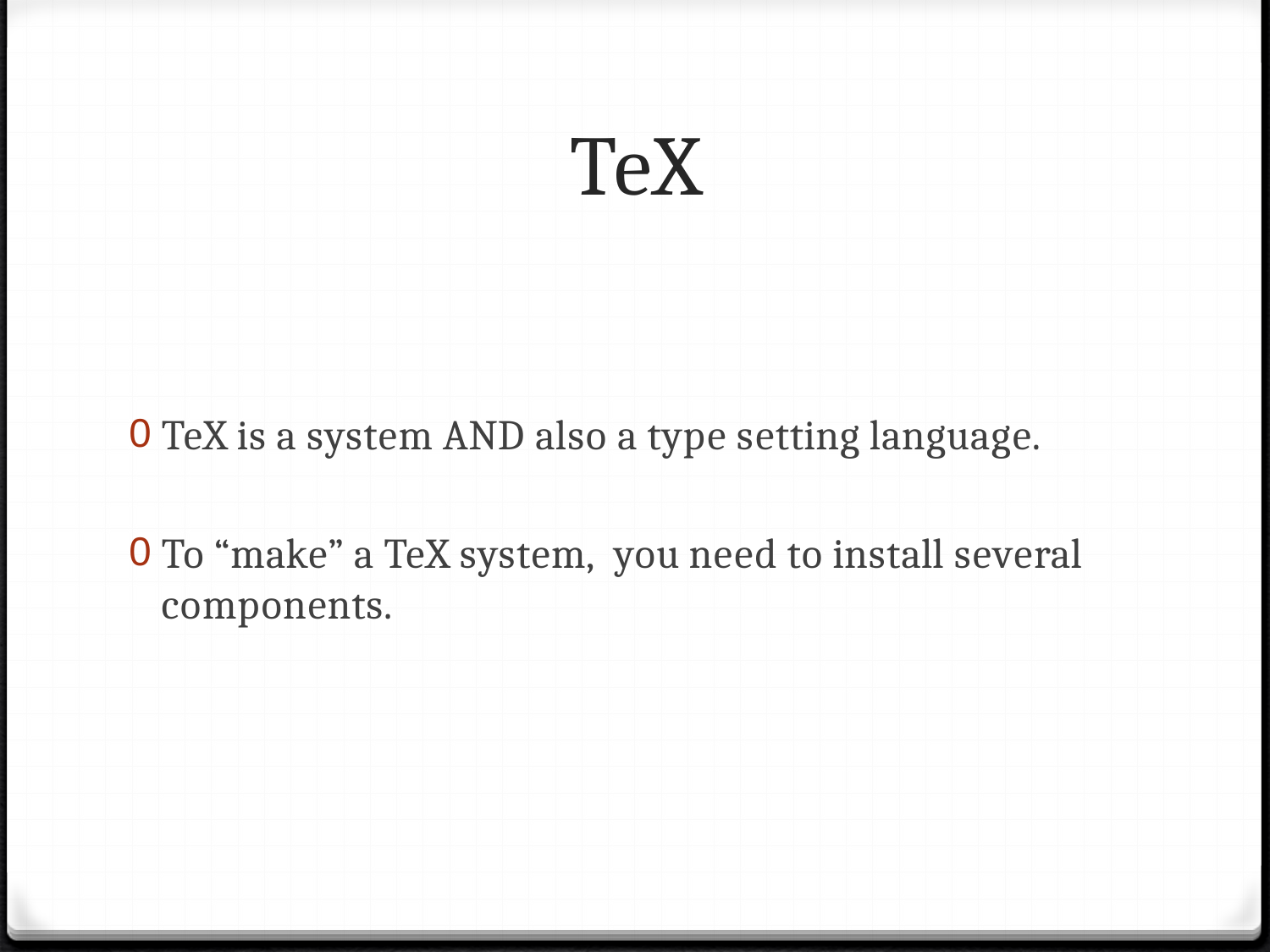

# TeX

TeX is a system AND also a type setting language.

To “make” a TeX system,  you need to install several components.